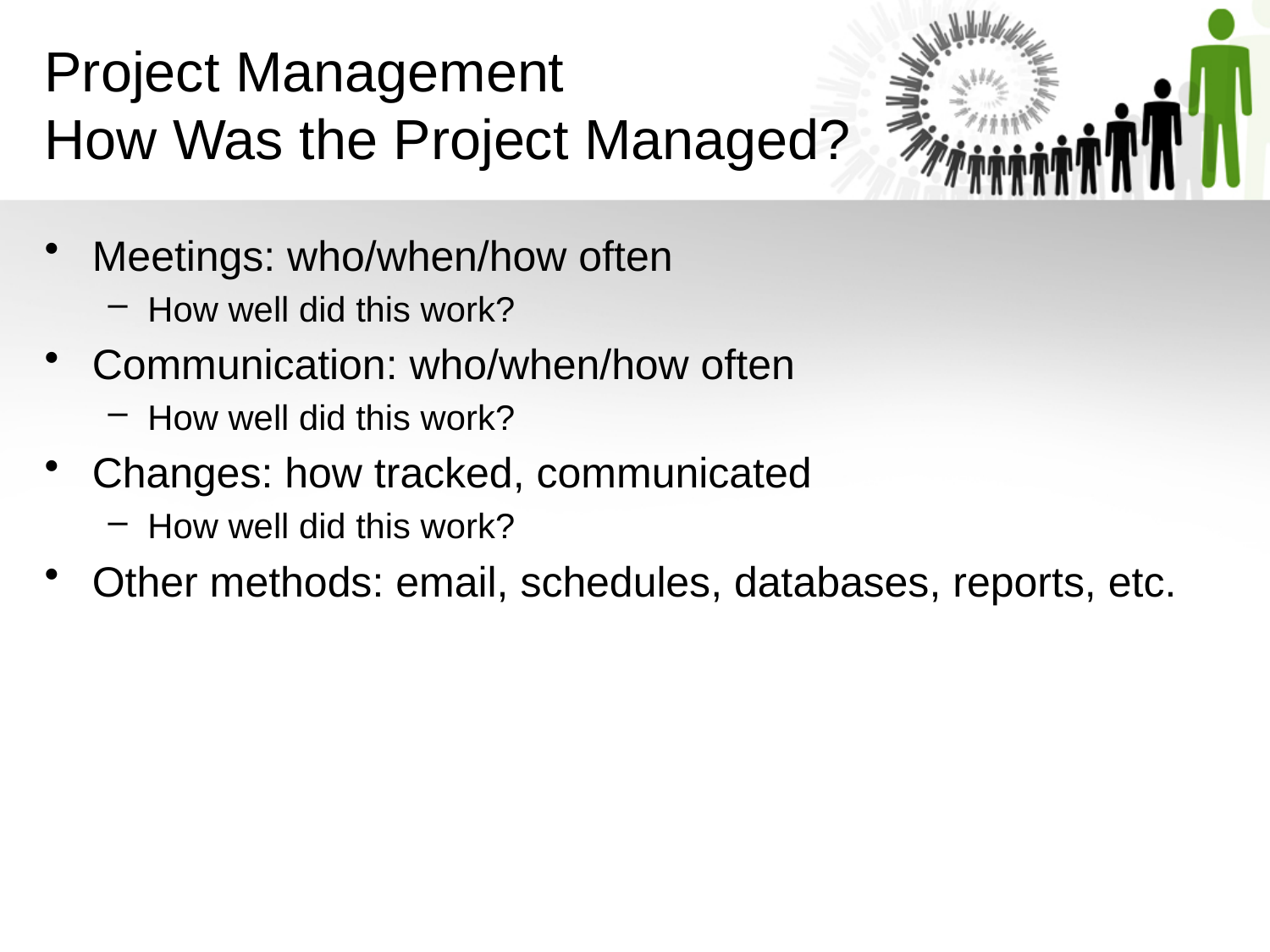

Project Management
How Was the Project Managed?
Meetings: who/when/how often
How well did this work?
Communication: who/when/how often
How well did this work?
Changes: how tracked, communicated
How well did this work?
Other methods: email, schedules, databases, reports, etc.